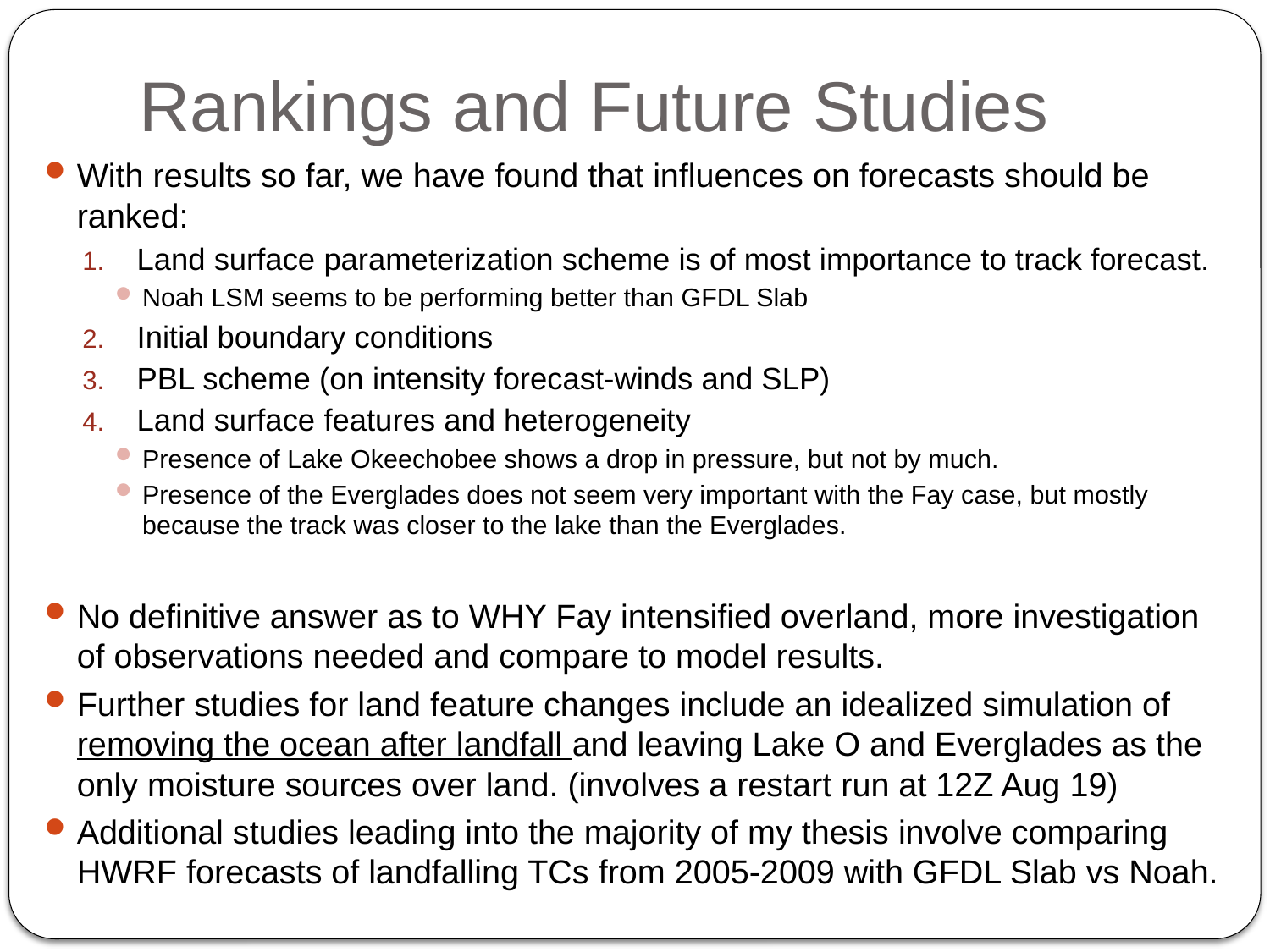

# Rankings and Future Studies
With results so far, we have found that influences on forecasts should be ranked:
Land surface parameterization scheme is of most importance to track forecast.
Noah LSM seems to be performing better than GFDL Slab
Initial boundary conditions
PBL scheme (on intensity forecast-winds and SLP)
Land surface features and heterogeneity
Presence of Lake Okeechobee shows a drop in pressure, but not by much.
Presence of the Everglades does not seem very important with the Fay case, but mostly because the track was closer to the lake than the Everglades.

No definitive answer as to WHY Fay intensified overland, more investigation of observations needed and compare to model results.
Further studies for land feature changes include an idealized simulation of removing the ocean after landfall and leaving Lake O and Everglades as the only moisture sources over land. (involves a restart run at 12Z Aug 19)
Additional studies leading into the majority of my thesis involve comparing HWRF forecasts of landfalling TCs from 2005-2009 with GFDL Slab vs Noah.